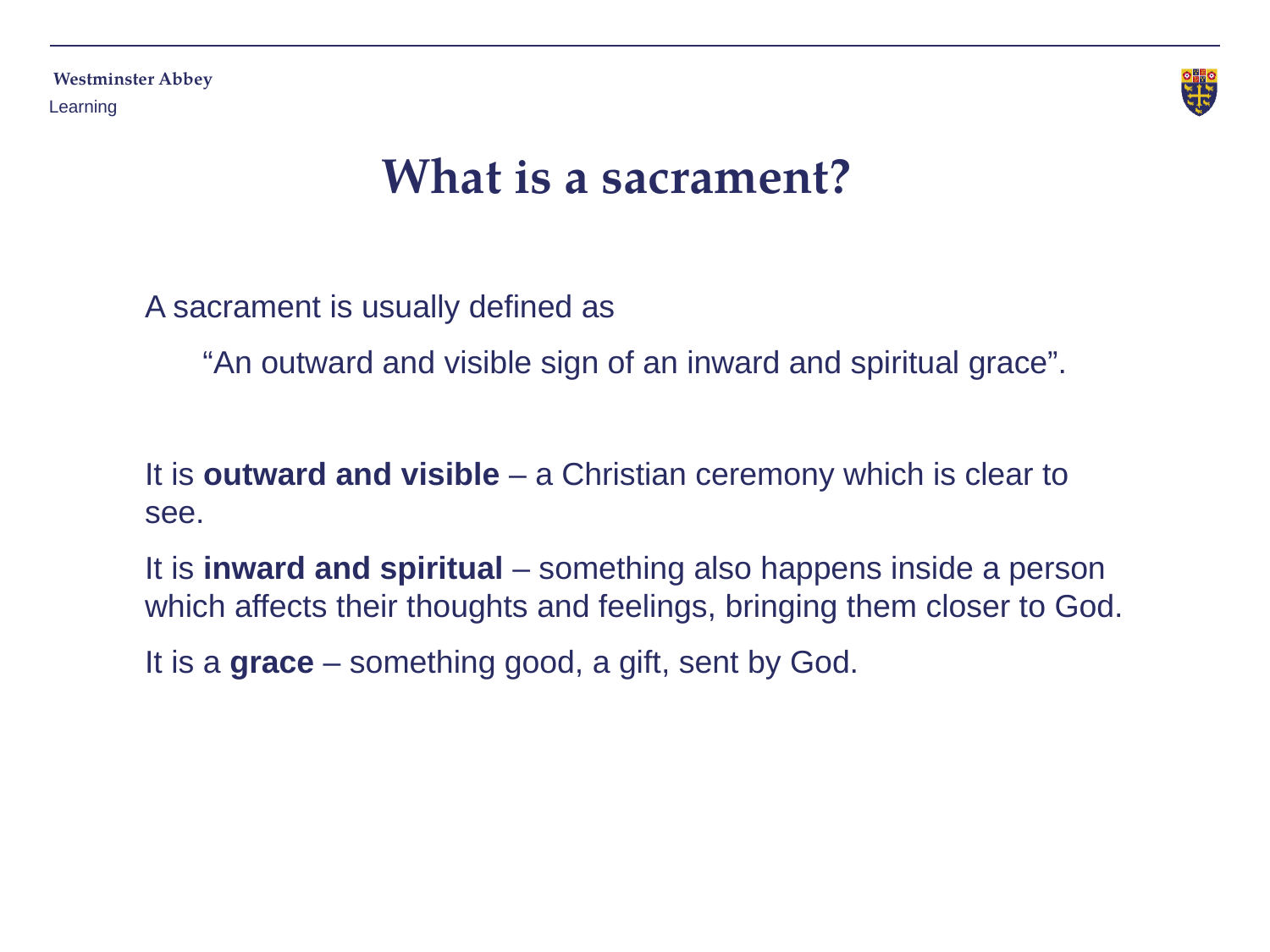

Learning
# What is a sacrament?
A sacrament is usually defined as
“An outward and visible sign of an inward and spiritual grace”.

It is outward and visible – a Christian ceremony which is clear to see.
It is inward and spiritual – something also happens inside a person which affects their thoughts and feelings, bringing them closer to God.
It is a grace – something good, a gift, sent by God.